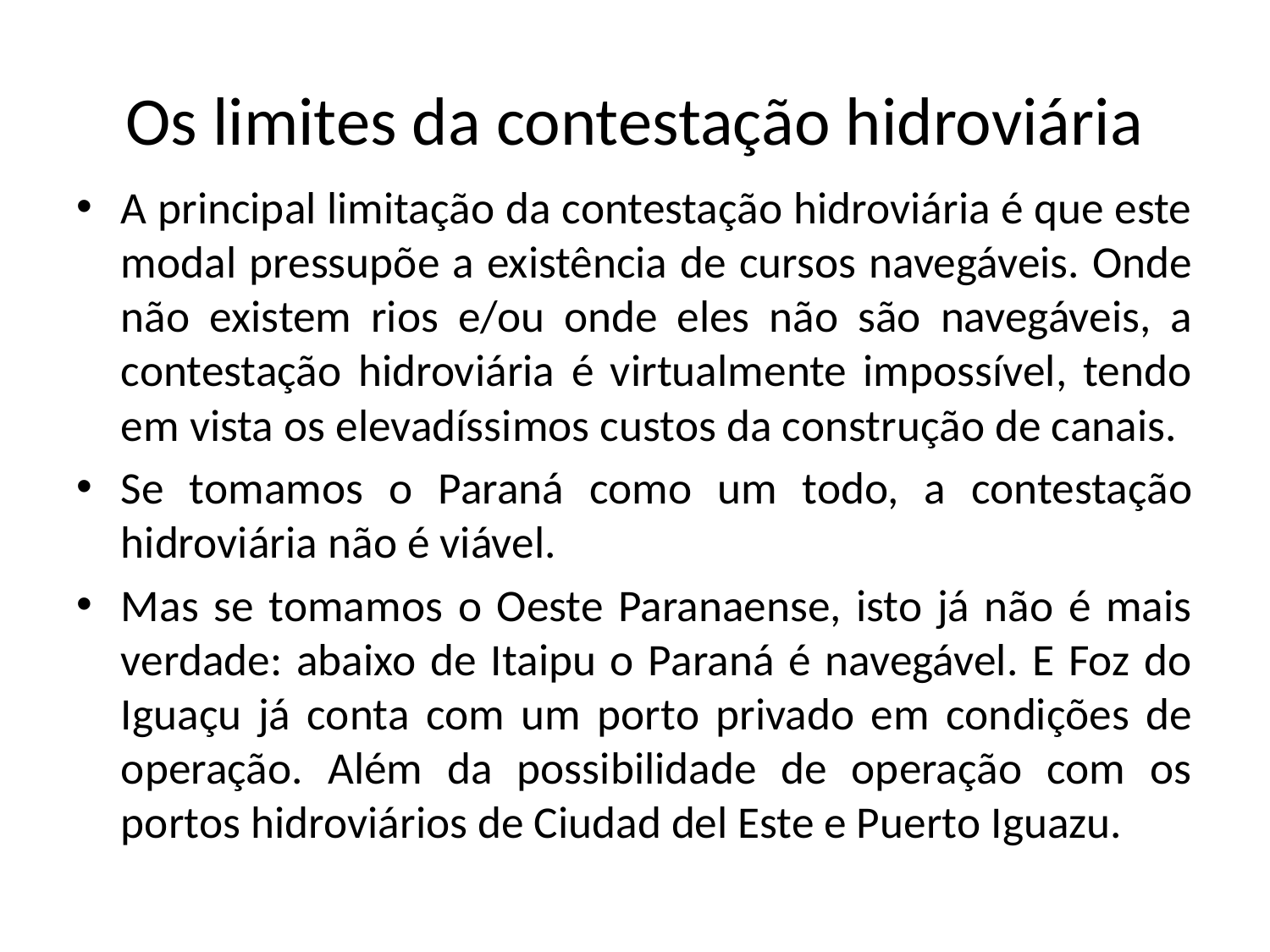

# Os limites da contestação hidroviária
A principal limitação da contestação hidroviária é que este modal pressupõe a existência de cursos navegáveis. Onde não existem rios e/ou onde eles não são navegáveis, a contestação hidroviária é virtualmente impossível, tendo em vista os elevadíssimos custos da construção de canais.
Se tomamos o Paraná como um todo, a contestação hidroviária não é viável.
Mas se tomamos o Oeste Paranaense, isto já não é mais verdade: abaixo de Itaipu o Paraná é navegável. E Foz do Iguaçu já conta com um porto privado em condições de operação. Além da possibilidade de operação com os portos hidroviários de Ciudad del Este e Puerto Iguazu.